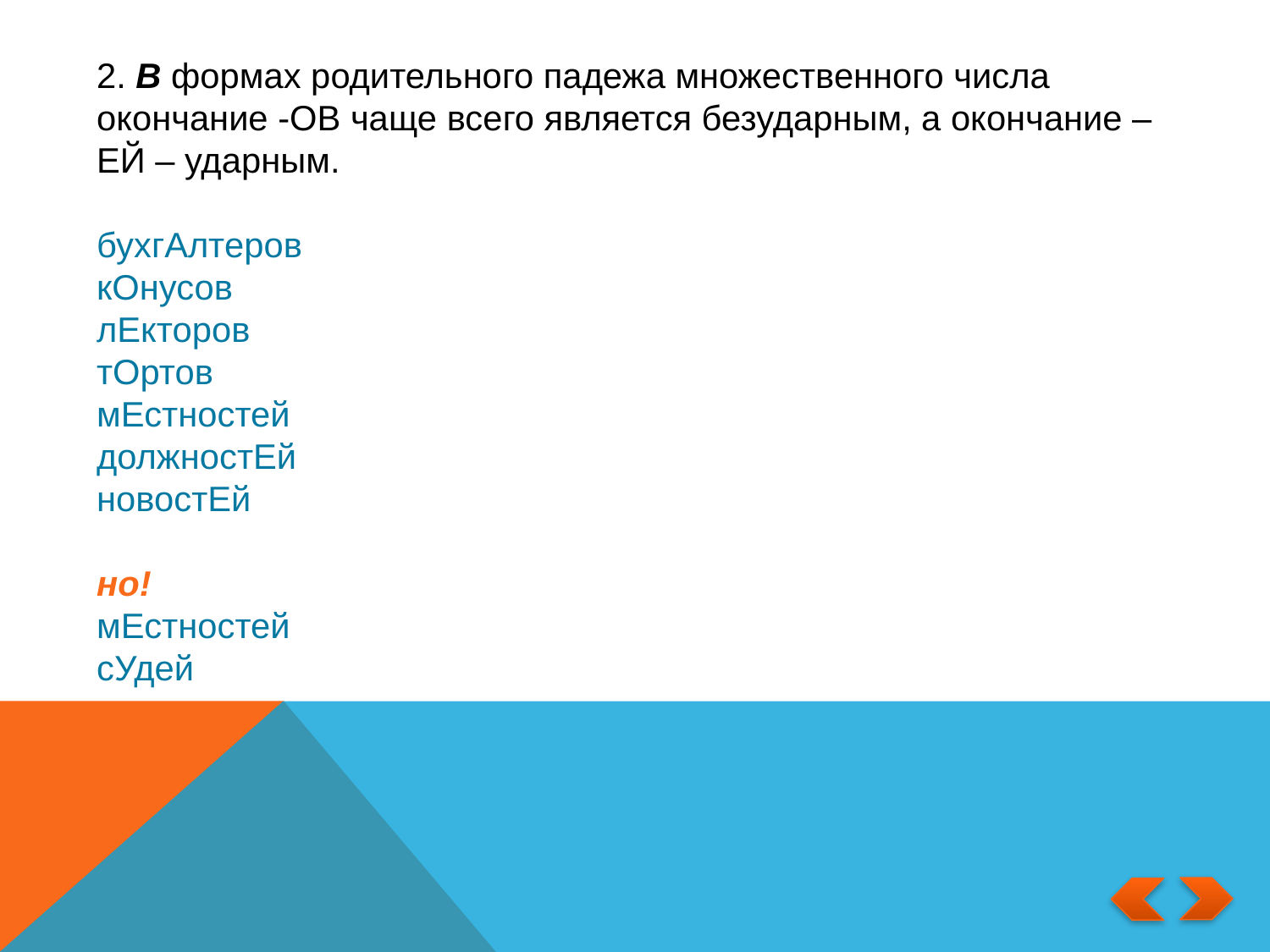

2. В формах родительного падежа множественного числа окончание -ОВ чаще всего является безударным, а окончание –ЕЙ – ударным.
бухгАлтеров
кОнусов
лЕкторов
тОртов
мЕстностей
должностЕй
новостЕй
но!
мЕстностей
сУдей